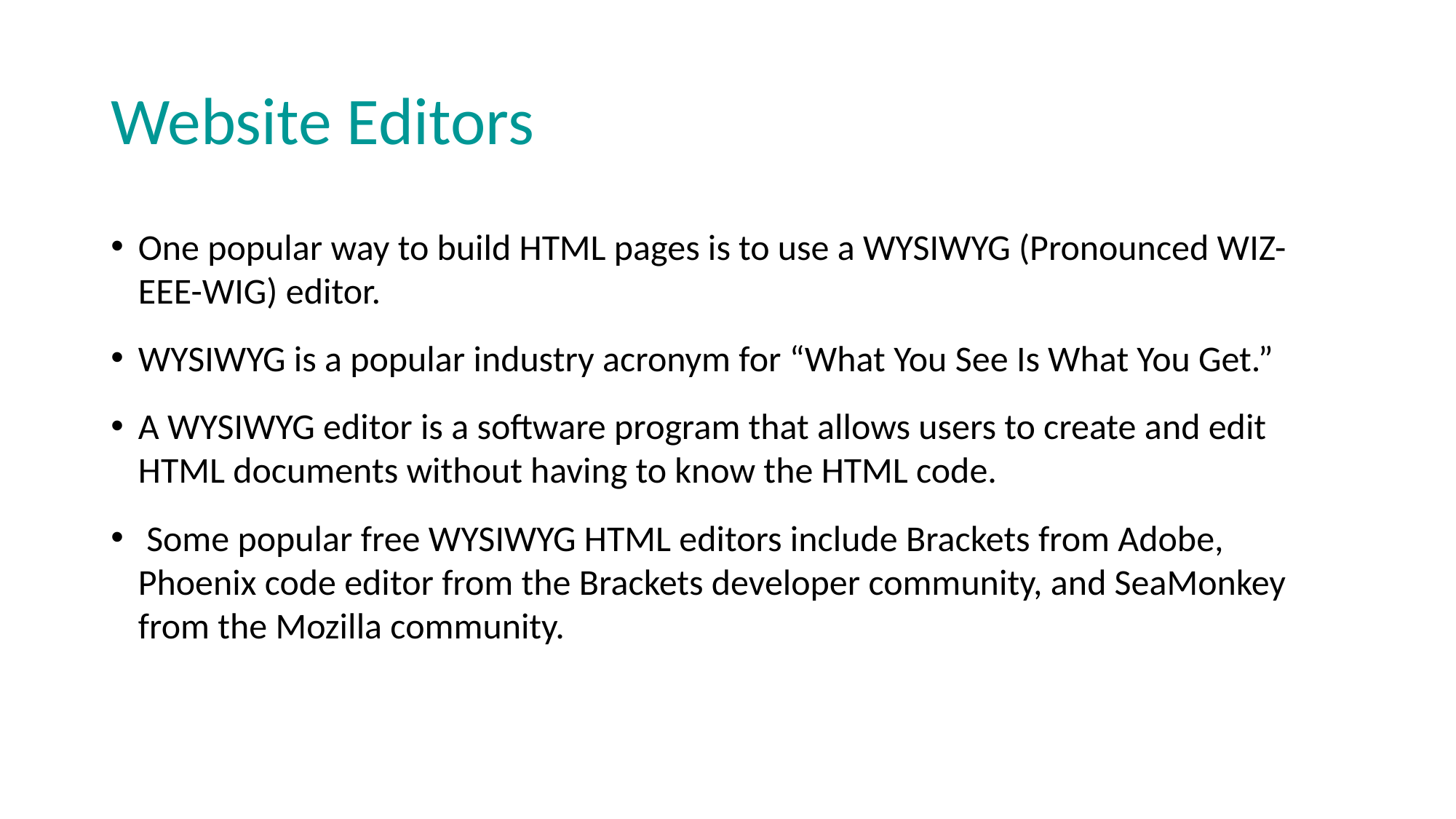

# Website Editors
One popular way to build HTML pages is to use a WYSIWYG (Pronounced WIZ-EEE-WIG) editor.
WYSIWYG is a popular industry acronym for “What You See Is What You Get.”
A WYSIWYG editor is a software program that allows users to create and edit HTML documents without having to know the HTML code.
 Some popular free WYSIWYG HTML editors include Brackets from Adobe, Phoenix code editor from the Brackets developer community, and SeaMonkey from the Mozilla community.